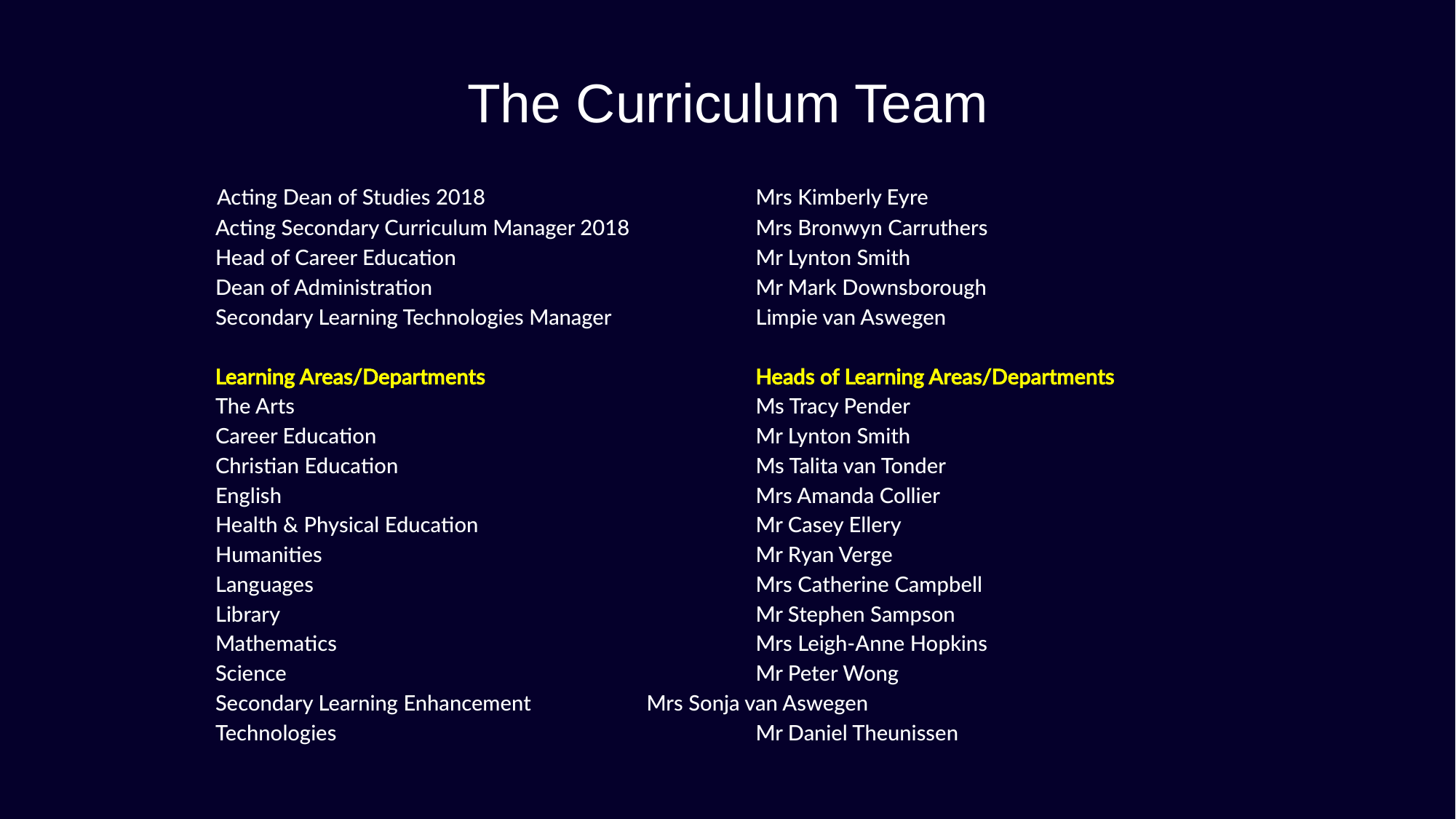

# The Curriculum Team
 Acting Dean of Studies 2018			Mrs Kimberly Eyre
 Acting Secondary Curriculum Manager 2018		Mrs Bronwyn Carruthers
 Head of Career Education			Mr Lynton Smith
 Dean of Administration			Mr Mark Downsborough
 Secondary Learning Technologies Manager		Limpie van Aswegen

 Learning Areas/Departments			Heads of Learning Areas/Departments
 The Arts					Ms Tracy Pender
 Career Education				Mr Lynton Smith
 Christian Education				Ms Talita van Tonder
 English					Mrs Amanda Collier
 Health & Physical Education			Mr Casey Ellery
 Humanities				Mr Ryan Verge
 Languages					Mrs Catherine Campbell
 Library					Mr Stephen Sampson
 Mathematics				Mrs Leigh-Anne Hopkins
 Science					Mr Peter Wong
 Secondary Learning Enhancement		Mrs Sonja van Aswegen
 Technologies				Mr Daniel Theunissen